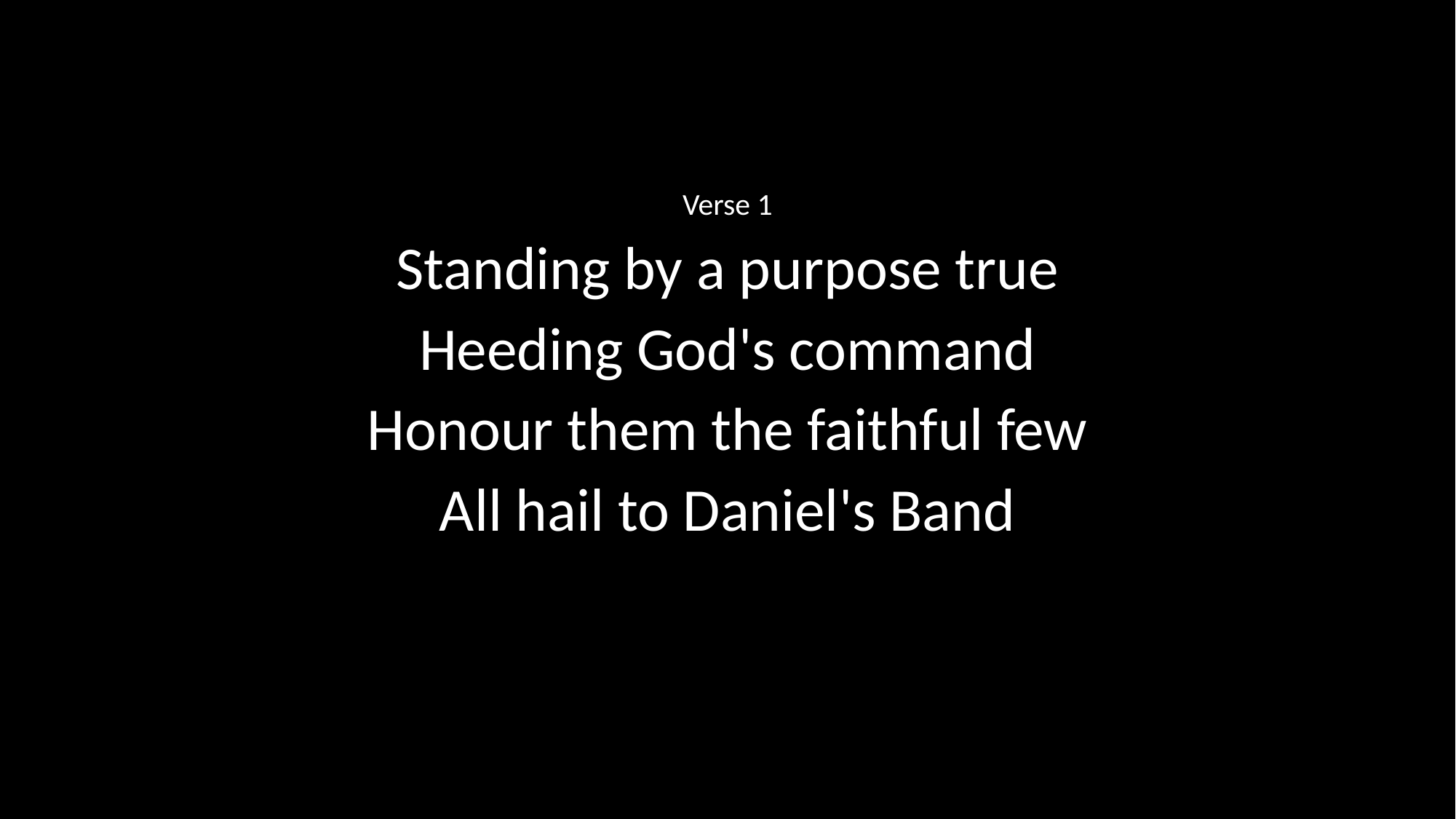

Verse 1
Standing by a purpose true
Heeding God's command
Honour them the faithful few
All hail to Daniel's Band